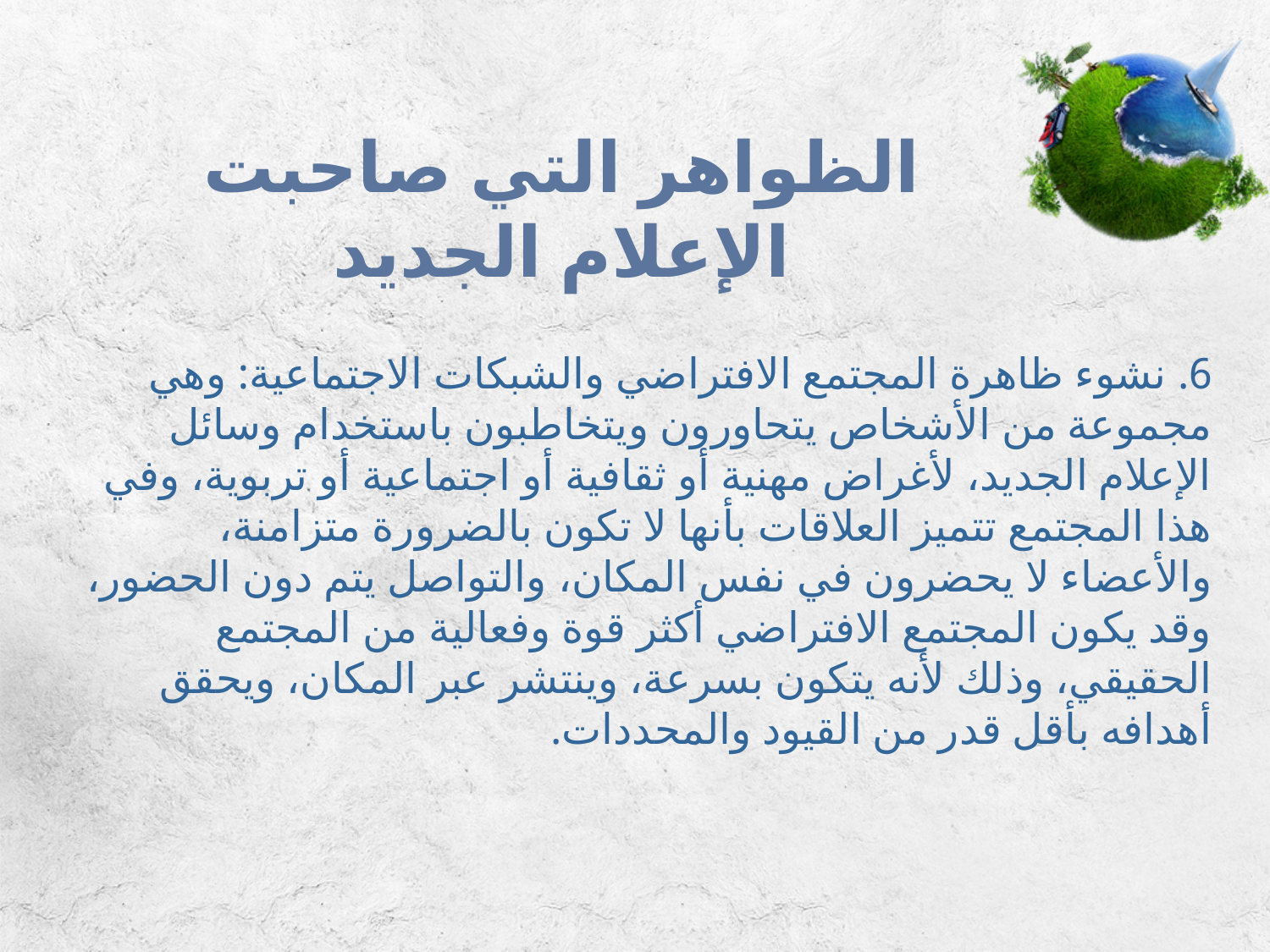

الظواهر التي صاحبت الإعلام الجديد
# 6. نشوء ظاهرة المجتمع الافتراضي والشبكات الاجتماعية: وهي مجموعة من الأشخاص يتحاورون ويتخاطبون باستخدام وسائل الإعلام الجديد، لأغراض مهنية أو ثقافية أو اجتماعية أو تربوية، وفي هذا المجتمع تتميز العلاقات بأنها لا تكون بالضرورة متزامنة، والأعضاء لا يحضرون في نفس المكان، والتواصل يتم دون الحضور، وقد يكون المجتمع الافتراضي أكثر قوة وفعالية من المجتمع الحقيقي، وذلك لأنه يتكون بسرعة، وينتشر عبر المكان، ويحقق أهدافه بأقل قدر من القيود والمحددات.